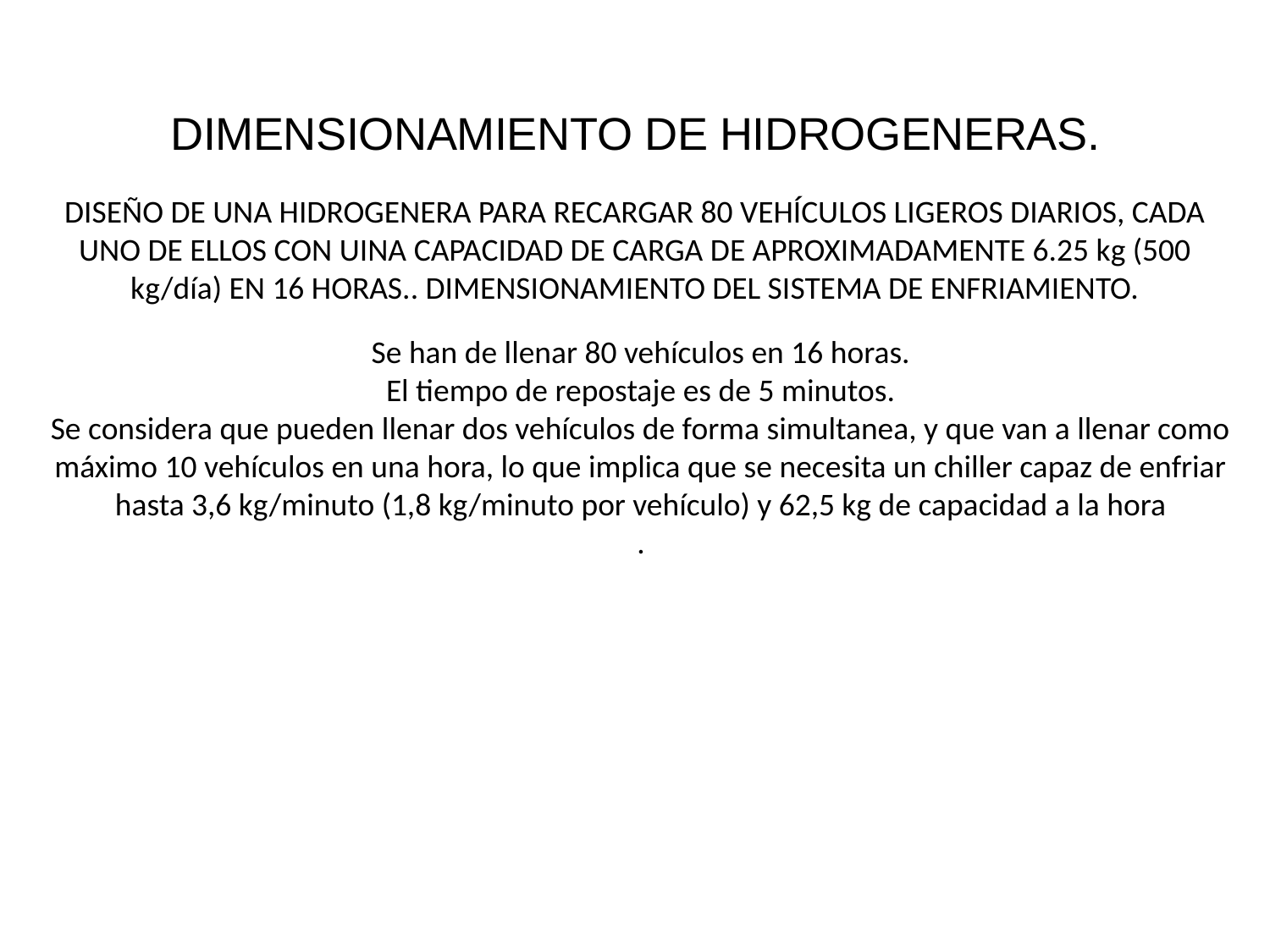

DIMENSIONAMIENTO DE HIDROGENERAS.
DISEÑO DE UNA HIDROGENERA PARA RECARGAR 80 VEHÍCULOS LIGEROS DIARIOS, CADA UNO DE ELLOS CON UINA CAPACIDAD DE CARGA DE APROXIMADAMENTE 6.25 kg (500 kg/día) EN 16 HORAS.. DIMENSIONAMIENTO DEL SISTEMA DE ENFRIAMIENTO.
Se han de llenar 80 vehículos en 16 horas.
El tiempo de repostaje es de 5 minutos.
Se considera que pueden llenar dos vehículos de forma simultanea, y que van a llenar como máximo 10 vehículos en una hora, lo que implica que se necesita un chiller capaz de enfriar hasta 3,6 kg/minuto (1,8 kg/minuto por vehículo) y 62,5 kg de capacidad a la hora
.